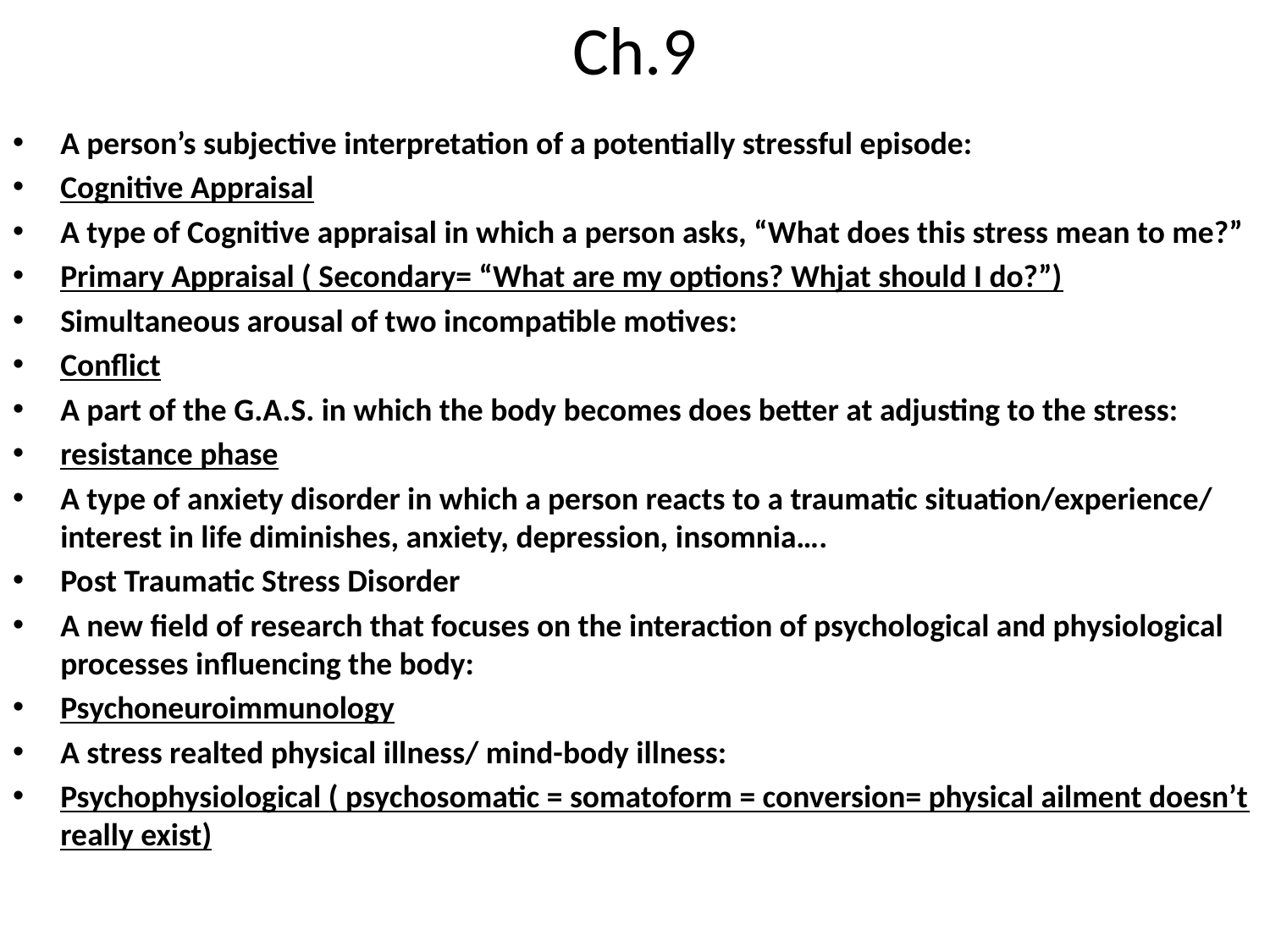

# Ch.9
A person’s subjective interpretation of a potentially stressful episode:
Cognitive Appraisal
A type of Cognitive appraisal in which a person asks, “What does this stress mean to me?”
Primary Appraisal ( Secondary= “What are my options? Whjat should I do?”)
Simultaneous arousal of two incompatible motives:
Conflict
A part of the G.A.S. in which the body becomes does better at adjusting to the stress:
resistance phase
A type of anxiety disorder in which a person reacts to a traumatic situation/experience/ interest in life diminishes, anxiety, depression, insomnia….
Post Traumatic Stress Disorder
A new field of research that focuses on the interaction of psychological and physiological processes influencing the body:
Psychoneuroimmunology
A stress realted physical illness/ mind-body illness:
Psychophysiological ( psychosomatic = somatoform = conversion= physical ailment doesn’t really exist)